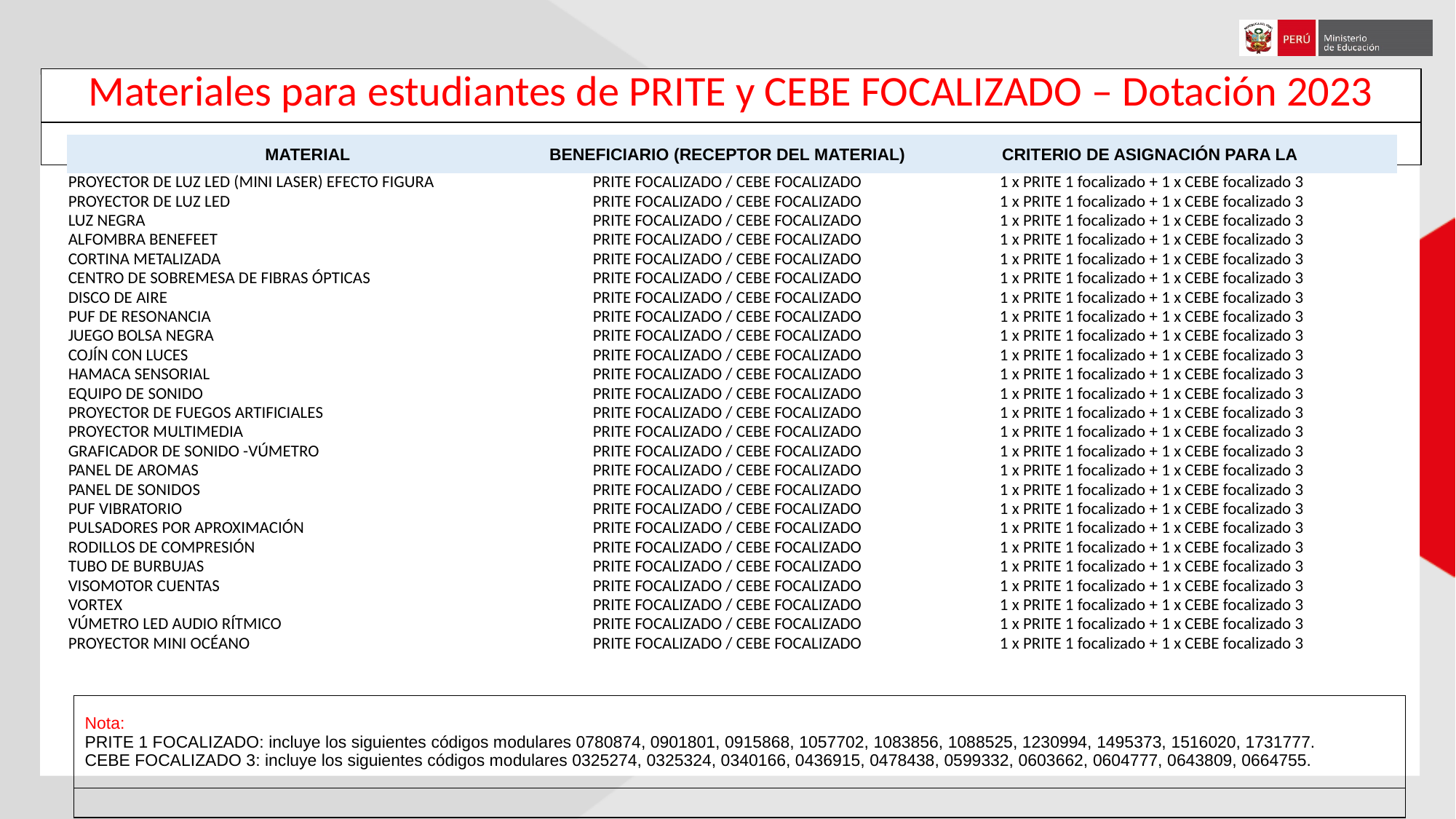

| Materiales para estudiantes de PRITE y CEBE FOCALIZADO – Dotación 2023 |
| --- |
|  |
| MATERIAL | BENEFICIARIO (RECEPTOR DEL MATERIAL) | CRITERIO DE ASIGNACIÓN PARA LA |
| --- | --- | --- |
| PROYECTOR DE LUZ LED (MINI LASER) EFECTO FIGURA | PRITE FOCALIZADO / CEBE FOCALIZADO | 1 x PRITE 1 focalizado + 1 x CEBE focalizado 3 |
| PROYECTOR DE LUZ LED | PRITE FOCALIZADO / CEBE FOCALIZADO | 1 x PRITE 1 focalizado + 1 x CEBE focalizado 3 |
| LUZ NEGRA | PRITE FOCALIZADO / CEBE FOCALIZADO | 1 x PRITE 1 focalizado + 1 x CEBE focalizado 3 |
| ALFOMBRA BENEFEET | PRITE FOCALIZADO / CEBE FOCALIZADO | 1 x PRITE 1 focalizado + 1 x CEBE focalizado 3 |
| CORTINA METALIZADA | PRITE FOCALIZADO / CEBE FOCALIZADO | 1 x PRITE 1 focalizado + 1 x CEBE focalizado 3 |
| CENTRO DE SOBREMESA DE FIBRAS ÓPTICAS | PRITE FOCALIZADO / CEBE FOCALIZADO | 1 x PRITE 1 focalizado + 1 x CEBE focalizado 3 |
| DISCO DE AIRE | PRITE FOCALIZADO / CEBE FOCALIZADO | 1 x PRITE 1 focalizado + 1 x CEBE focalizado 3 |
| PUF DE RESONANCIA | PRITE FOCALIZADO / CEBE FOCALIZADO | 1 x PRITE 1 focalizado + 1 x CEBE focalizado 3 |
| JUEGO BOLSA NEGRA | PRITE FOCALIZADO / CEBE FOCALIZADO | 1 x PRITE 1 focalizado + 1 x CEBE focalizado 3 |
| COJÍN CON LUCES | PRITE FOCALIZADO / CEBE FOCALIZADO | 1 x PRITE 1 focalizado + 1 x CEBE focalizado 3 |
| HAMACA SENSORIAL | PRITE FOCALIZADO / CEBE FOCALIZADO | 1 x PRITE 1 focalizado + 1 x CEBE focalizado 3 |
| EQUIPO DE SONIDO | PRITE FOCALIZADO / CEBE FOCALIZADO | 1 x PRITE 1 focalizado + 1 x CEBE focalizado 3 |
| PROYECTOR DE FUEGOS ARTIFICIALES | PRITE FOCALIZADO / CEBE FOCALIZADO | 1 x PRITE 1 focalizado + 1 x CEBE focalizado 3 |
| PROYECTOR MULTIMEDIA | PRITE FOCALIZADO / CEBE FOCALIZADO | 1 x PRITE 1 focalizado + 1 x CEBE focalizado 3 |
| GRAFICADOR DE SONIDO -VÚMETRO | PRITE FOCALIZADO / CEBE FOCALIZADO | 1 x PRITE 1 focalizado + 1 x CEBE focalizado 3 |
| PANEL DE AROMAS | PRITE FOCALIZADO / CEBE FOCALIZADO | 1 x PRITE 1 focalizado + 1 x CEBE focalizado 3 |
| PANEL DE SONIDOS | PRITE FOCALIZADO / CEBE FOCALIZADO | 1 x PRITE 1 focalizado + 1 x CEBE focalizado 3 |
| PUF VIBRATORIO | PRITE FOCALIZADO / CEBE FOCALIZADO | 1 x PRITE 1 focalizado + 1 x CEBE focalizado 3 |
| PULSADORES POR APROXIMACIÓN | PRITE FOCALIZADO / CEBE FOCALIZADO | 1 x PRITE 1 focalizado + 1 x CEBE focalizado 3 |
| RODILLOS DE COMPRESIÓN | PRITE FOCALIZADO / CEBE FOCALIZADO | 1 x PRITE 1 focalizado + 1 x CEBE focalizado 3 |
| TUBO DE BURBUJAS | PRITE FOCALIZADO / CEBE FOCALIZADO | 1 x PRITE 1 focalizado + 1 x CEBE focalizado 3 |
| VISOMOTOR CUENTAS | PRITE FOCALIZADO / CEBE FOCALIZADO | 1 x PRITE 1 focalizado + 1 x CEBE focalizado 3 |
| VORTEX | PRITE FOCALIZADO / CEBE FOCALIZADO | 1 x PRITE 1 focalizado + 1 x CEBE focalizado 3 |
| VÚMETRO LED AUDIO RÍTMICO | PRITE FOCALIZADO / CEBE FOCALIZADO | 1 x PRITE 1 focalizado + 1 x CEBE focalizado 3 |
| PROYECTOR MINI OCÉANO | PRITE FOCALIZADO / CEBE FOCALIZADO | 1 x PRITE 1 focalizado + 1 x CEBE focalizado 3 |
| Nota: PRITE 1 FOCALIZADO: incluye los siguientes códigos modulares 0780874, 0901801, 0915868, 1057702, 1083856, 1088525, 1230994, 1495373, 1516020, 1731777. CEBE FOCALIZADO 3: incluye los siguientes códigos modulares 0325274, 0325324, 0340166, 0436915, 0478438, 0599332, 0603662, 0604777, 0643809, 0664755. |
| --- |
|  |